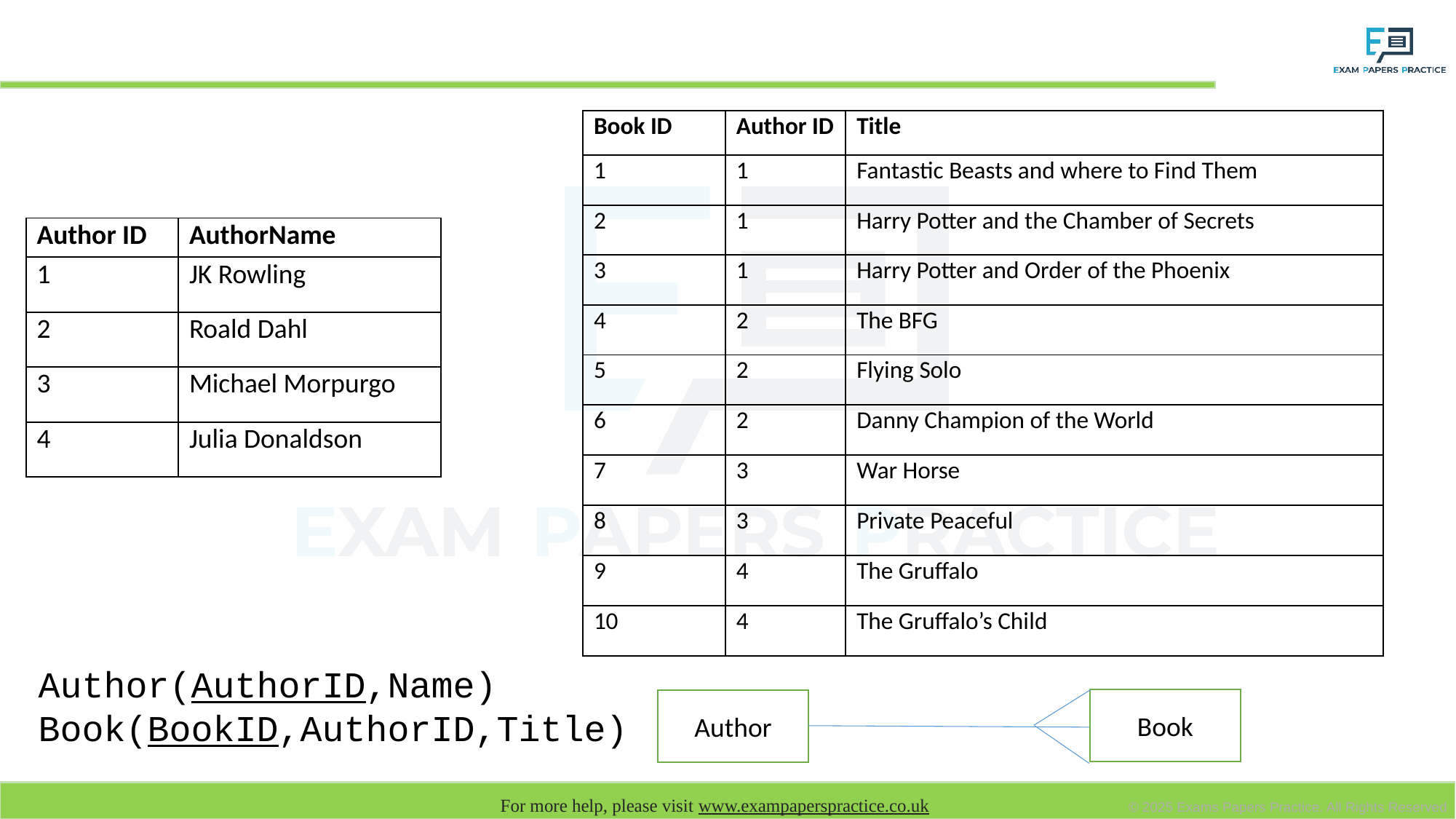

# One-to-many
| Book ID | Author ID | Title |
| --- | --- | --- |
| 1 | 1 | Fantastic Beasts and where to Find Them |
| 2 | 1 | Harry Potter and the Chamber of Secrets |
| 3 | 1 | Harry Potter and Order of the Phoenix |
| 4 | 2 | The BFG |
| 5 | 2 | Flying Solo |
| 6 | 2 | Danny Champion of the World |
| 7 | 3 | War Horse |
| 8 | 3 | Private Peaceful |
| 9 | 4 | The Gruffalo |
| 10 | 4 | The Gruffalo’s Child |
| Author ID | AuthorName |
| --- | --- |
| 1 | JK Rowling |
| 2 | Roald Dahl |
| 3 | Michael Morpurgo |
| 4 | Julia Donaldson |
Author(AuthorID,Name)
Book(BookID,AuthorID,Title)

Book
Author